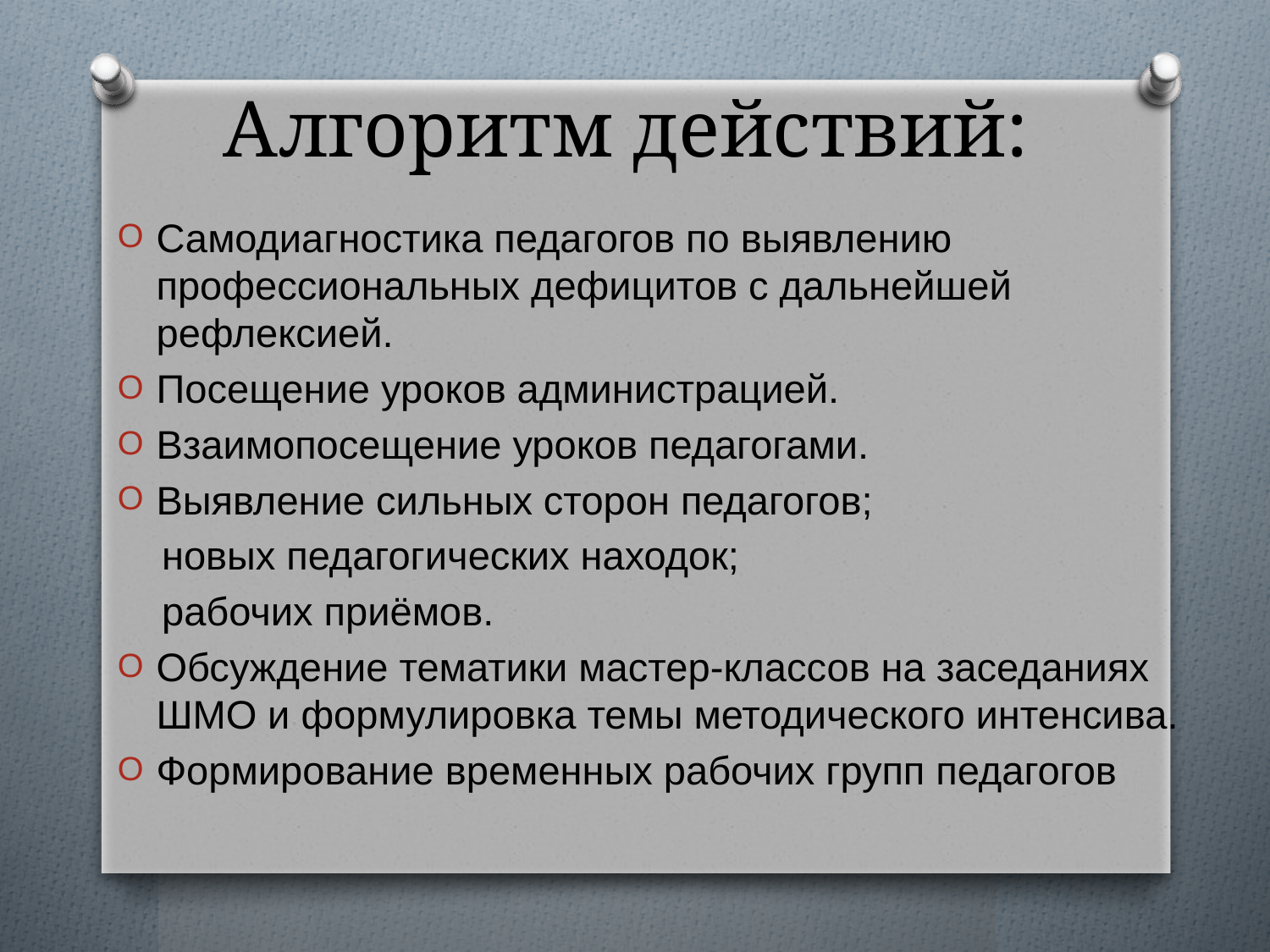

# Алгоритм действий:
Самодиагностика педагогов по выявлению профессиональных дефицитов с дальнейшей рефлексией.
Посещение уроков администрацией.
Взаимопосещение уроков педагогами.
Выявление сильных сторон педагогов;
    новых педагогических находок;
    рабочих приёмов.
Обсуждение тематики мастер-классов на заседаниях ШМО и формулировка темы методического интенсива.
Формирование временных рабочих групп педагогов